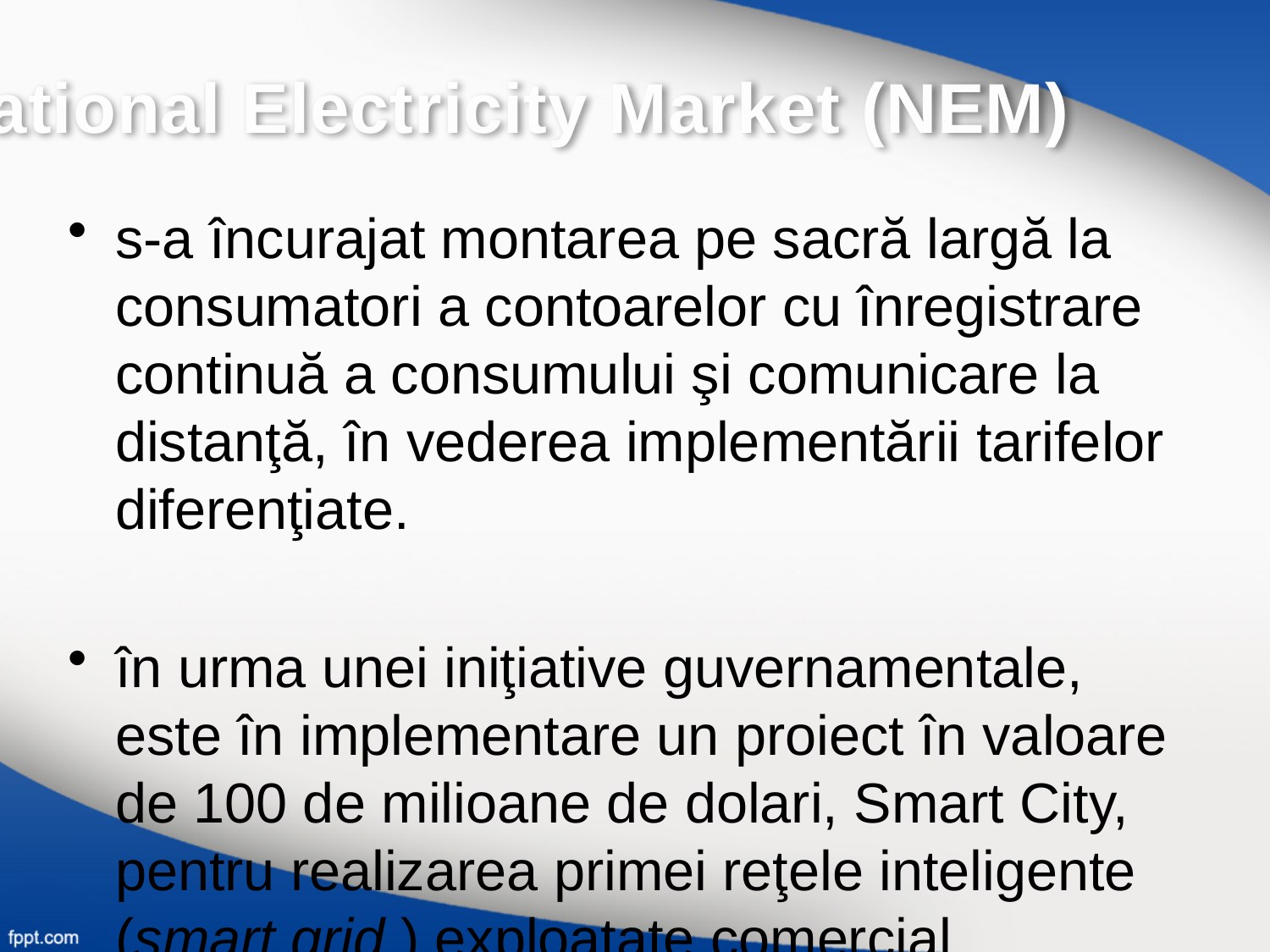

National Electricity Market (NEM)
s-a încurajat montarea pe sacră largă la consumatori a contoarelor cu înregistrare continuă a consumului şi comunicare la distanţă, în vederea implementării tarifelor diferenţiate.

în urma unei iniţiative guvernamentale, este în implementare un proiect în valoare de 100 de milioane de dolari, Smart City, pentru realizarea primei reţele inteligente (smart grid ) exploatate comercial